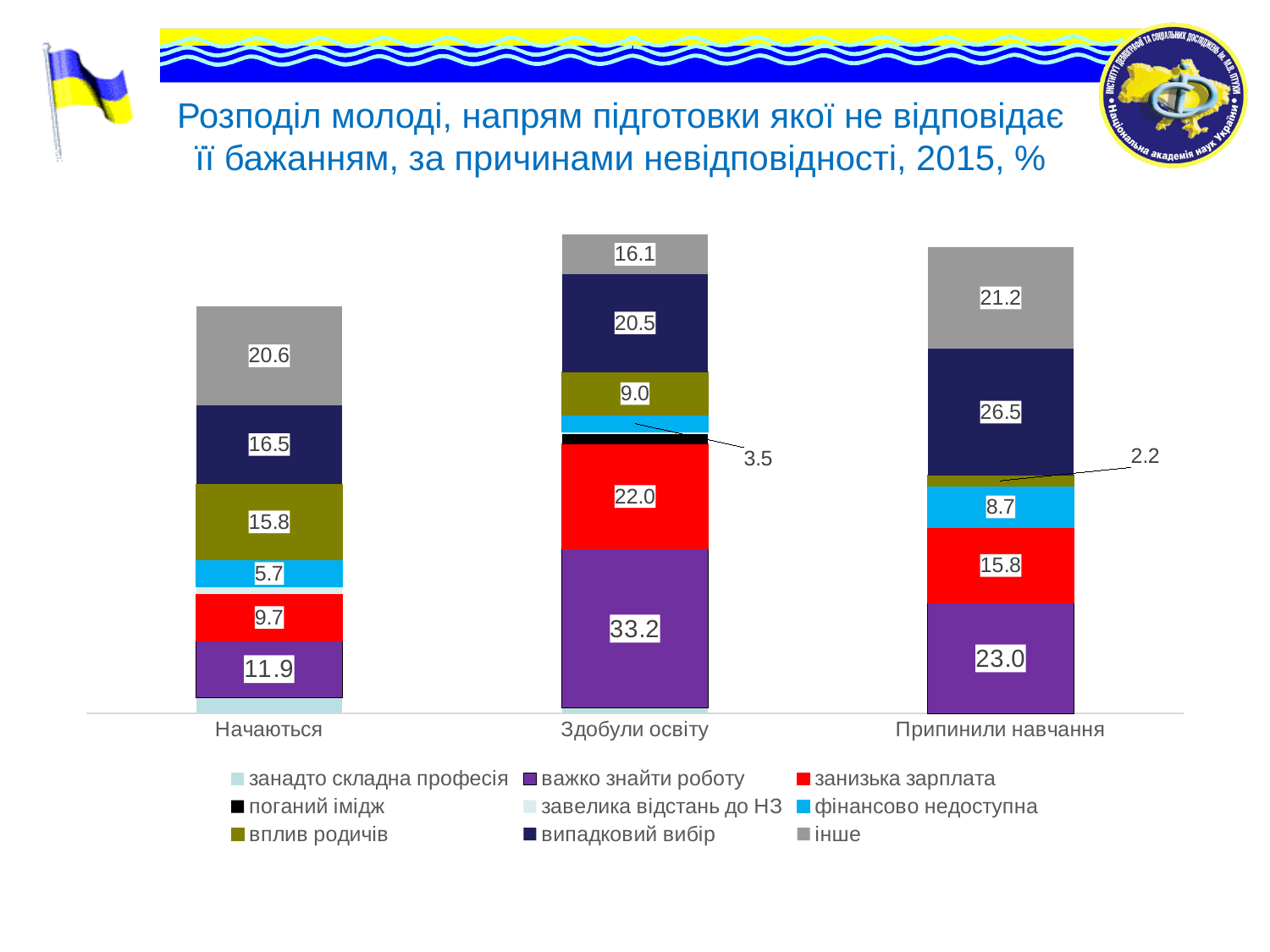

# Розподіл молоді, напрям підготовки якої не відповідає її бажанням, за причинами невідповідності, 2015, %

### Chart

| Category | занадто складна професія | важко знайти роботу | занизька зарплата | поганий імідж | завелика відстань до НЗ | фінансово недоступна | вплив родичів | випадковий вибір | інше |
|---|---|---|---|---|---|---|---|---|---|
| Начаються | 3.3 | 11.9 | 9.7 | 0.0 | 1.5 | 5.7 | 15.8 | 16.5 | 20.6 |
| Здобули освіту | 1.1 | 33.2 | 22.0 | 2.0 | 0.5 | 3.5 | 9.0 | 20.5 | 16.1 |
| Припинили навчання | 0.0 | 23.0 | 15.8 | 0.0 | 0.0 | 8.7 | 2.2 | 26.5 | 21.2 |